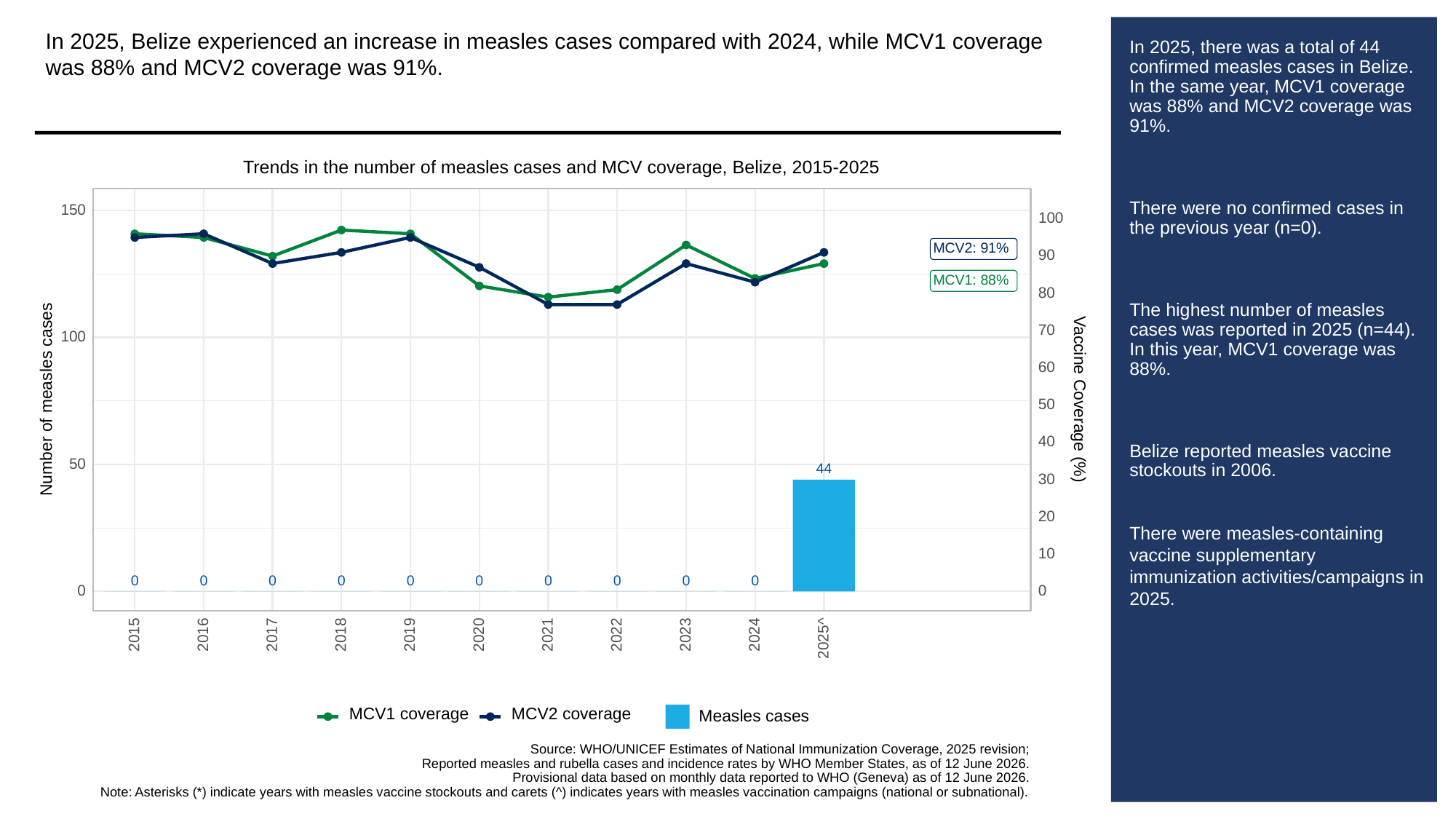

In 2025, Belize experienced an increase in measles cases compared with 2024, while MCV1 coverage was 88% and MCV2 coverage was 91%.
# In 2025, there was a total of 44 confirmed measles cases in Belize. In the same year, MCV1 coverage was 88% and MCV2 coverage was 91%.

There were no confirmed cases in the previous year (n=0).

The highest number of measles cases was reported in 2025 (n=44). In this year, MCV1 coverage was 88%.

Belize reported measles vaccine stockouts in 2006.

There were measles-containing vaccine supplementary immunization activities/campaigns in 2025.

Trends in the number of measles cases and MCV coverage, Belize, 2015-2025

150

100

MCV2: 91%

90

MCV1: 88%

80

70
100

60
Vaccine Coverage (%)
Number of measles cases
50

40
50
44

30

20

10
0
0
0
0
0
0
0
0
0
0
0
0

2023
2015
2016
2017
2018
2019
2020
2021
2022
2024
2025^

MCV1 coverage
MCV2 coverage
Measles cases

Source: WHO/UNICEF Estimates of National Immunization Coverage, 2025 revision;
Reported measles and rubella cases and incidence rates by WHO Member States, as of 12 June 2026.
Provisional data based on monthly data reported to WHO (Geneva) as of 12 June 2026.
Note: Asterisks (*) indicate years with measles vaccine stockouts and carets (^) indicates years with measles vaccination campaigns (national or subnational).